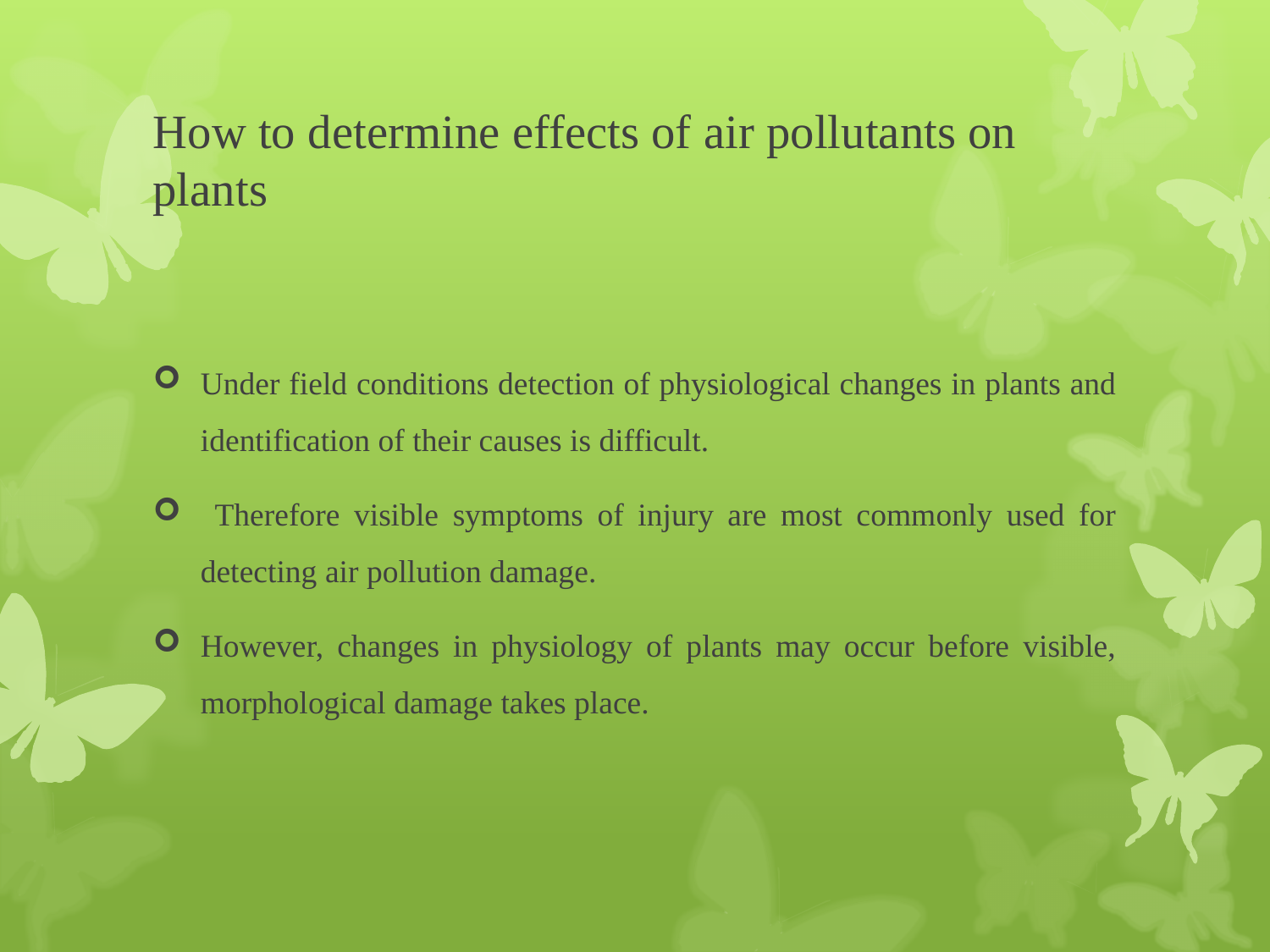

# How to determine effects of air pollutants on plants
Under field conditions detection of physiological changes in plants and identification of their causes is difficult.
 Therefore visible symptoms of injury are most commonly used for detecting air pollution damage.
However, changes in physiology of plants may occur before visible, morphological damage takes place.